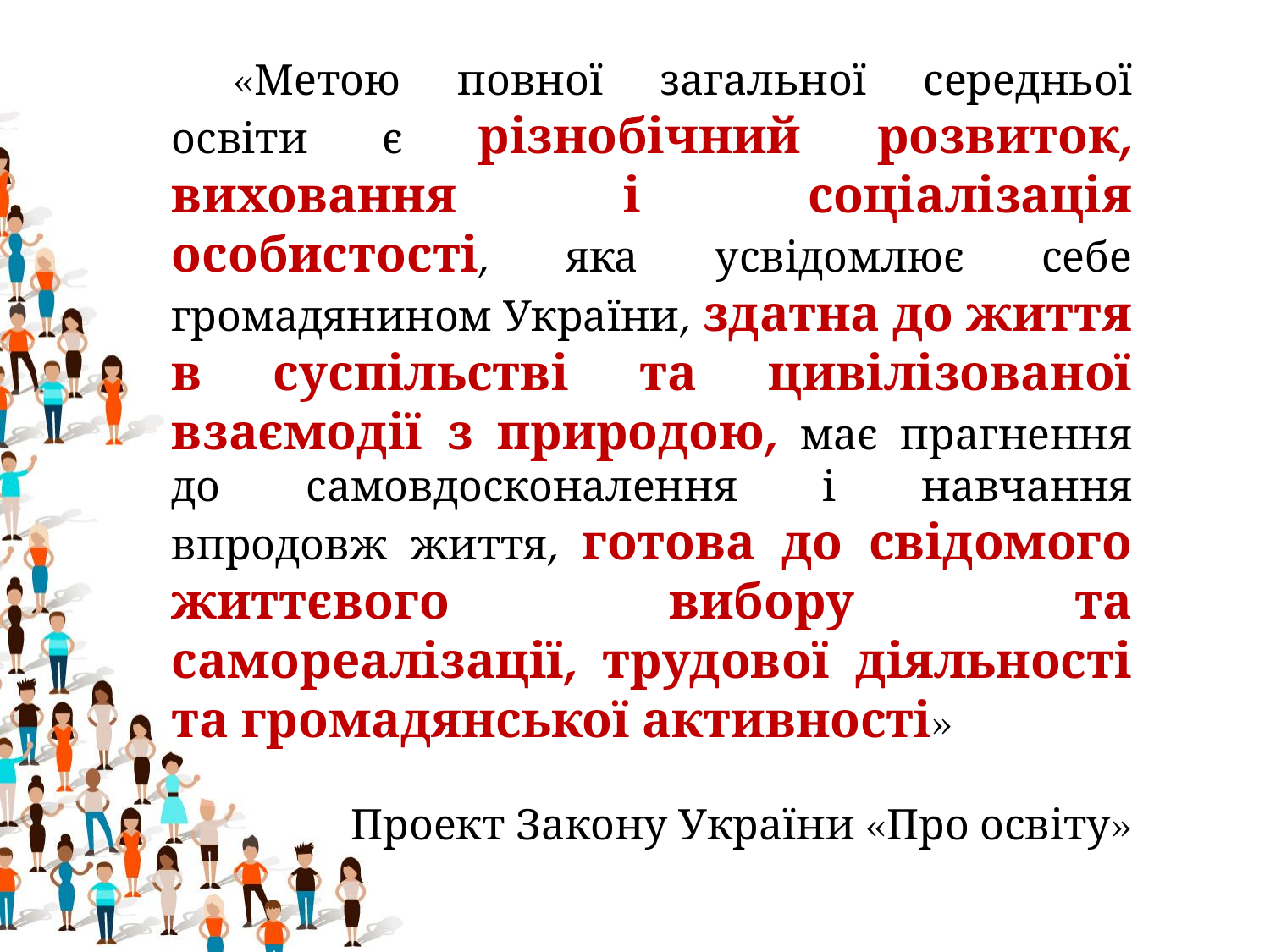

«Метою повної загальної середньої освіти є різнобічний розвиток, виховання і соціалізація особистості, яка усвідомлює себе громадянином України, здатна до життя в суспільстві та цивілізованої взаємодії з природою, має прагнення до самовдосконалення і навчання впродовж життя, готова до свідомого життєвого вибору та самореалізації, трудової діяльності та громадянської активності»

Проект Закону України «Про освіту»